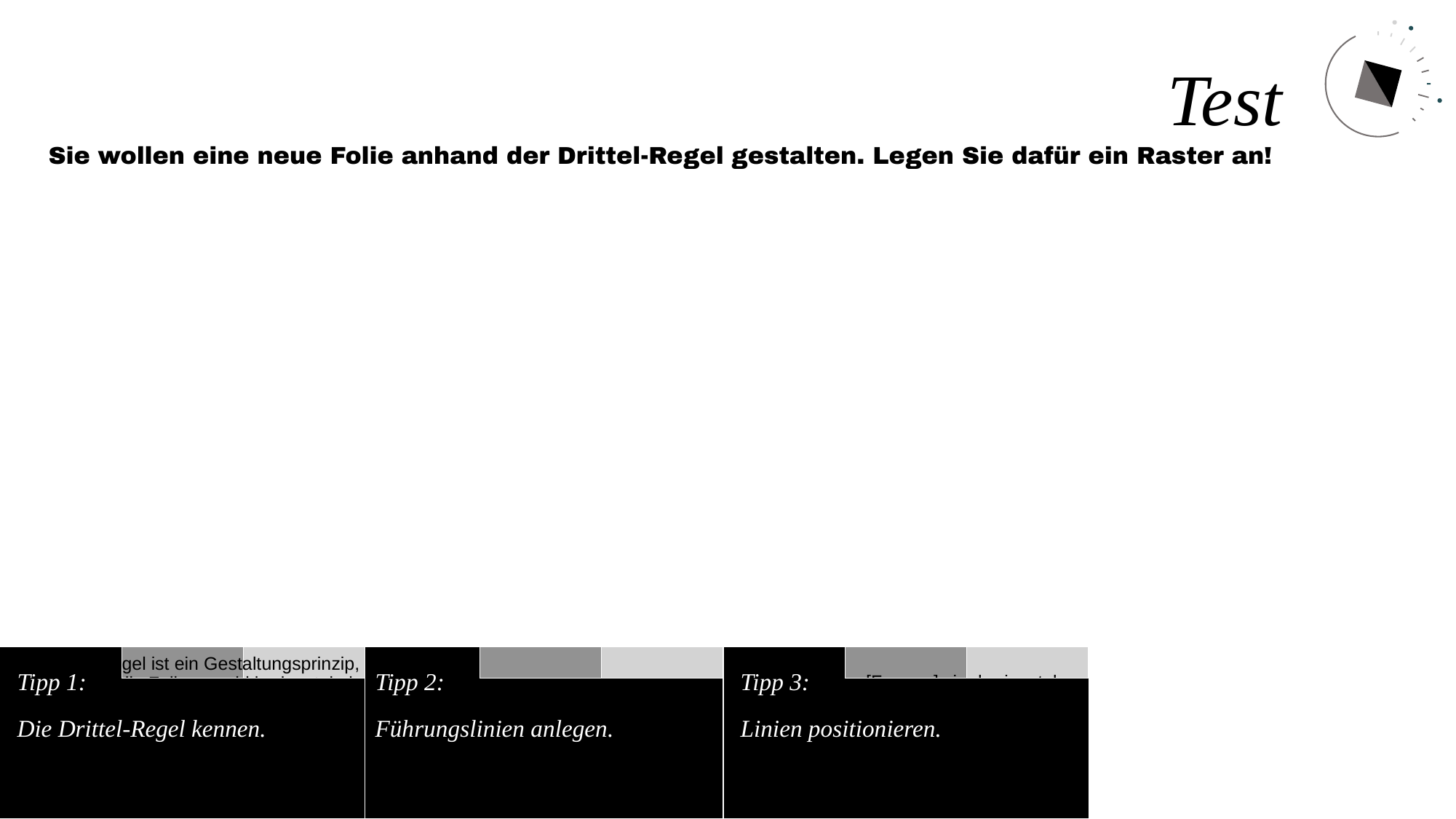

Test
Sie wollen eine neue Folie anhand der Drittel-Regel gestalten. Legen Sie dafür ein Raster an!

Die Drittel-Regel ist ein Gestaltungsprinzip, bei welchem die Folie sowohl horizontal als auch vertikal in drei Teile aufgeteilt wird.
Das entstandene Raster dient als Orientierung für die Verteilung von Objekten.
Tipp 1:
Die Drittel-Regel kennen.
[Führungslinien] helfen,
wenn Sie Objekte relativ zueinander oder über mehrere Folien hinweg ausrichten möchten. Für die genaue und schnelle Einteilung der Folie Drittel sind sie aber nicht geeignet. Hierfür müssen Sie einen anderen Weg gehen (Tipp 3).
Wenn Sie mit rechts auf die Folie klicken, können Sie beliebig viele [Führungslinien] hinzufügen und sich so eigene Raster bauen. Allerdings nicht jedes...
Tipp 2:
Führungslinien anlegen.
Wählen Sie alle horizontalen
Linien mit gehaltener [Umschalte]-Taste an. Klicken Sie auf [Anordnen], [Ausrichten], [Vertikal verteilen]. Wiederholen Sie den Vorgang für die vertikalen Linien mit [Horizontal verteilen].
Fügen Sie über [Formen] vier horizontale Lienen in Folienbreite und vier vertikale Linien in Folienhöhe ein. Gerade Linien erhalten Sie, wenn Sie beim Zeichnen die [Umschalte]-Taste halten. Legen Sie die jeweils äußeren Linien auf die Folienränder.
Tipp 3:
Linien positionieren.